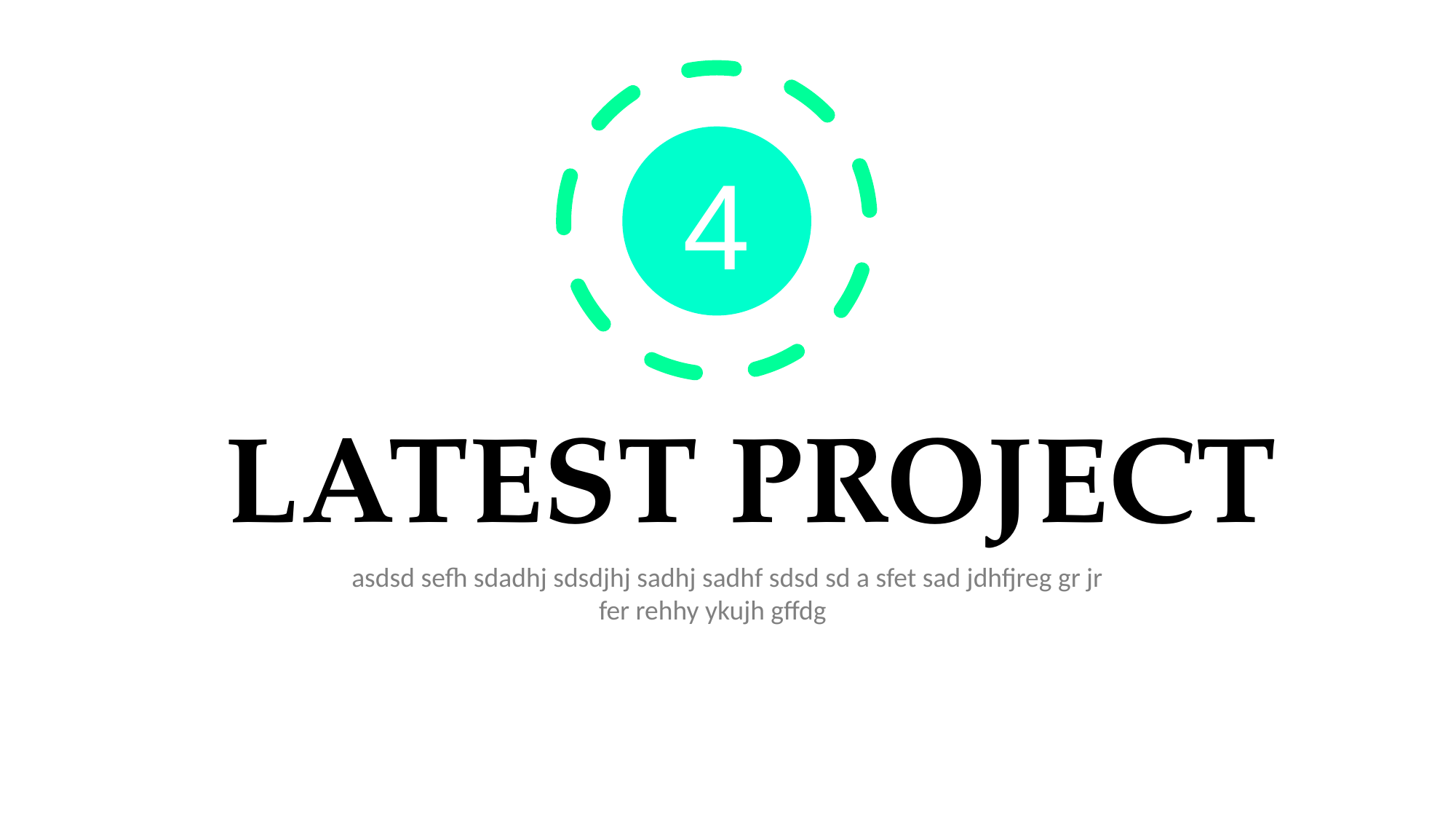

4
LATEST PROJECT
asdsd sefh sdadhj sdsdjhj sadhj sadhf sdsd sd a sfet sad jdhfjreg gr jr
                                        fer rehhy ykujh gffdg